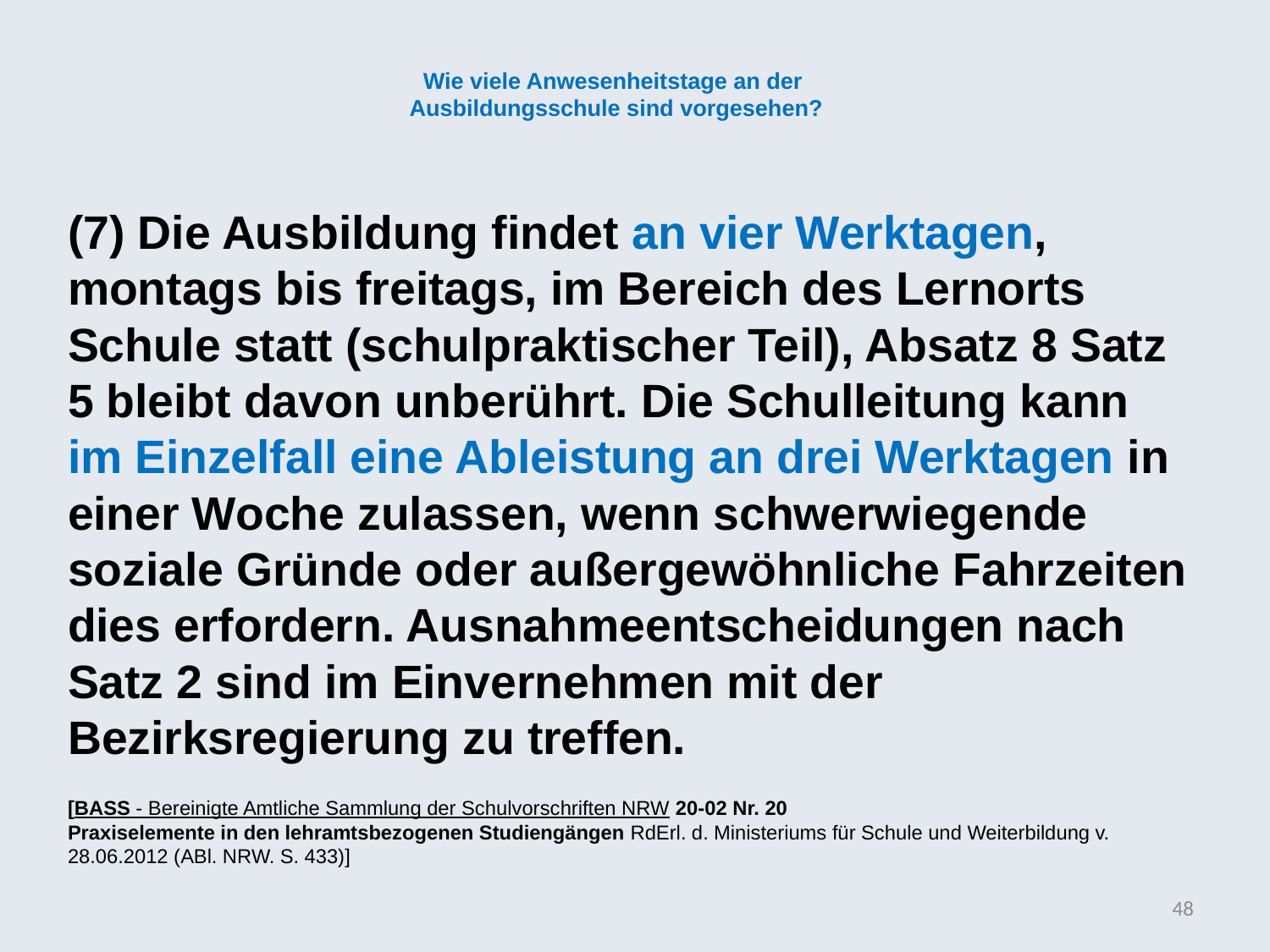

# Wie viele Anwesenheitstage an der Ausbildungsschule sind vorgesehen?
(7) Die Ausbildung findet an vier Werktagen, montags bis freitags, im Bereich des Lernorts Schule statt (schulpraktischer Teil), Absatz 8 Satz 5 bleibt davon unberührt. Die Schulleitung kann im Einzelfall eine Ableistung an drei Werktagen in einer Woche zulassen, wenn schwerwiegende soziale Gründe oder außergewöhnliche Fahrzeiten dies erfordern. Ausnahmeentscheidungen nach Satz 2 sind im Einvernehmen mit der Bezirksregierung zu treffen.

[BASS - Bereinigte Amtliche Sammlung der Schulvorschriften NRW 20-02 Nr. 20
Praxiselemente in den lehramtsbezogenen Studiengängen RdErl. d. Ministeriums für Schule und Weiterbildung v. 28.06.2012 (ABl. NRW. S. 433)]
48